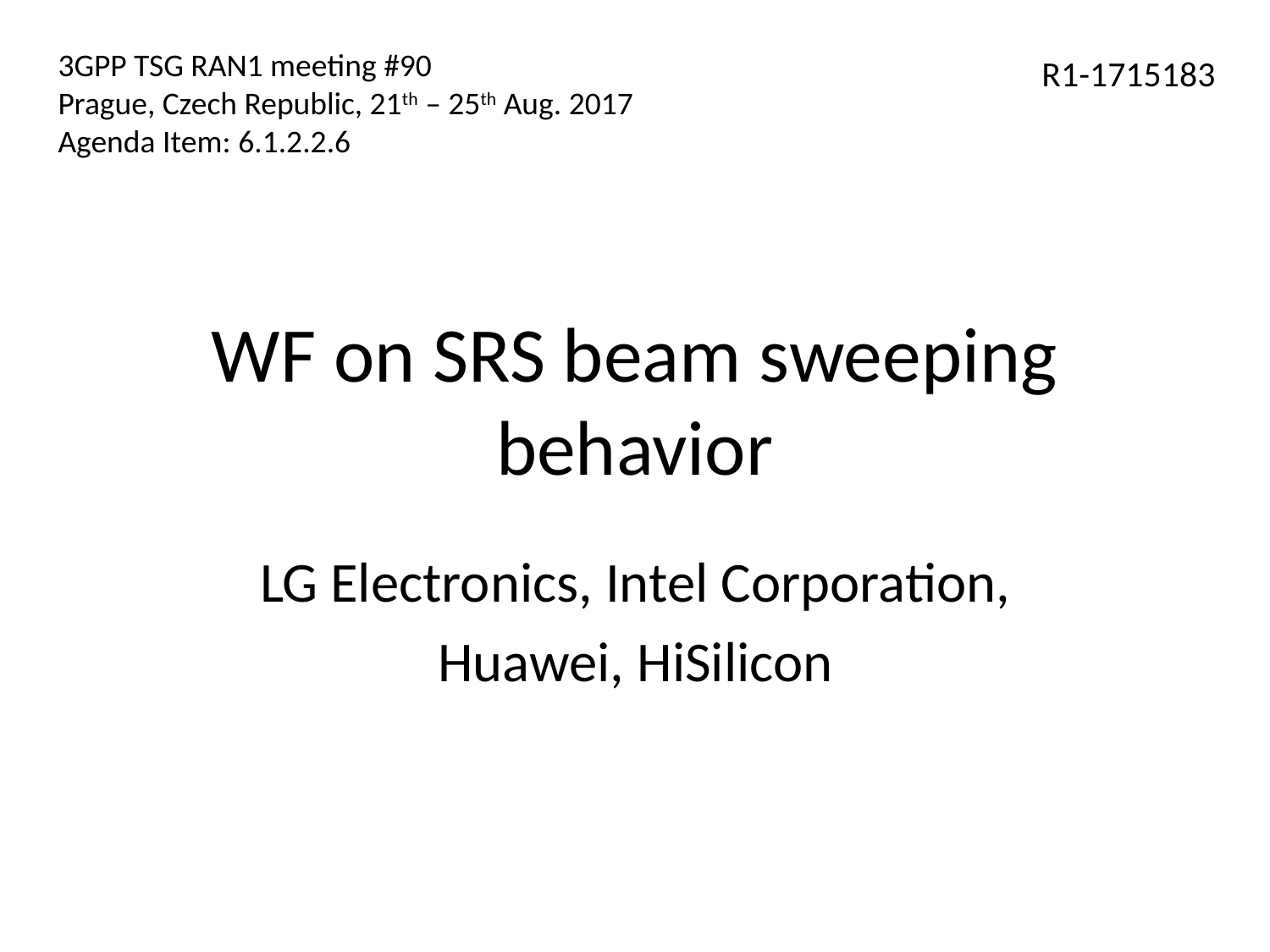

3GPP TSG RAN1 meeting #90
Prague, Czech Republic, 21th – 25th Aug. 2017
Agenda Item: 6.1.2.2.6
R1-1715183
# WF on SRS beam sweeping behavior
LG Electronics, Intel Corporation,
Huawei, HiSilicon